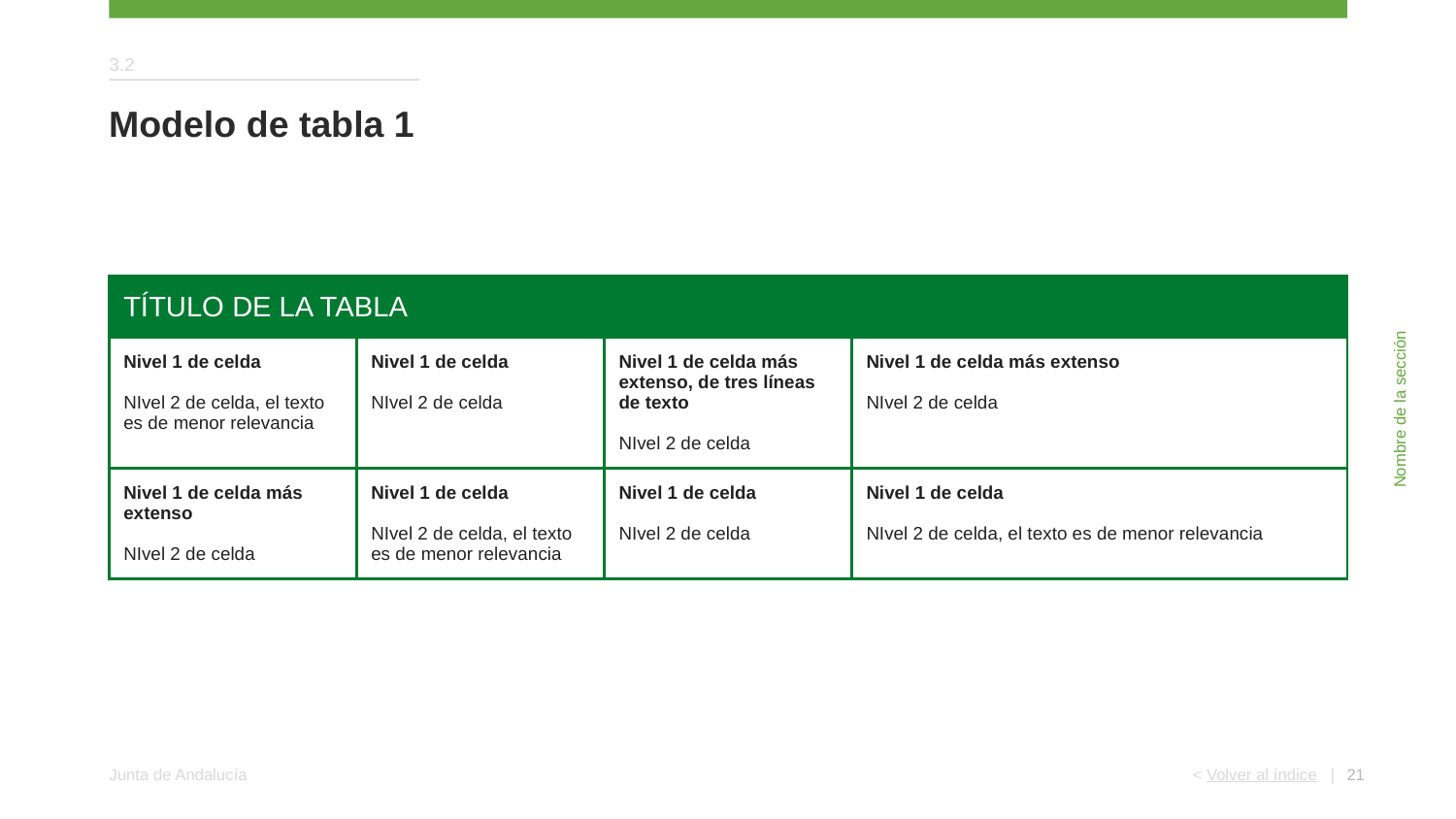

3.2
Modelo de tabla 1
| TÍTULO DE LA TABLA |  |  |  |
| --- | --- | --- | --- |
| Nivel 1 de celda NIvel 2 de celda, el texto es de menor relevancia | Nivel 1 de celda NIvel 2 de celda | Nivel 1 de celda más extenso, de tres líneas de texto NIvel 2 de celda | Nivel 1 de celda más extenso NIvel 2 de celda |
| Nivel 1 de celda más extenso NIvel 2 de celda | Nivel 1 de celda NIvel 2 de celda, el texto es de menor relevancia | Nivel 1 de celda NIvel 2 de celda | Nivel 1 de celda NIvel 2 de celda, el texto es de menor relevancia |
Nombre de la sección
21